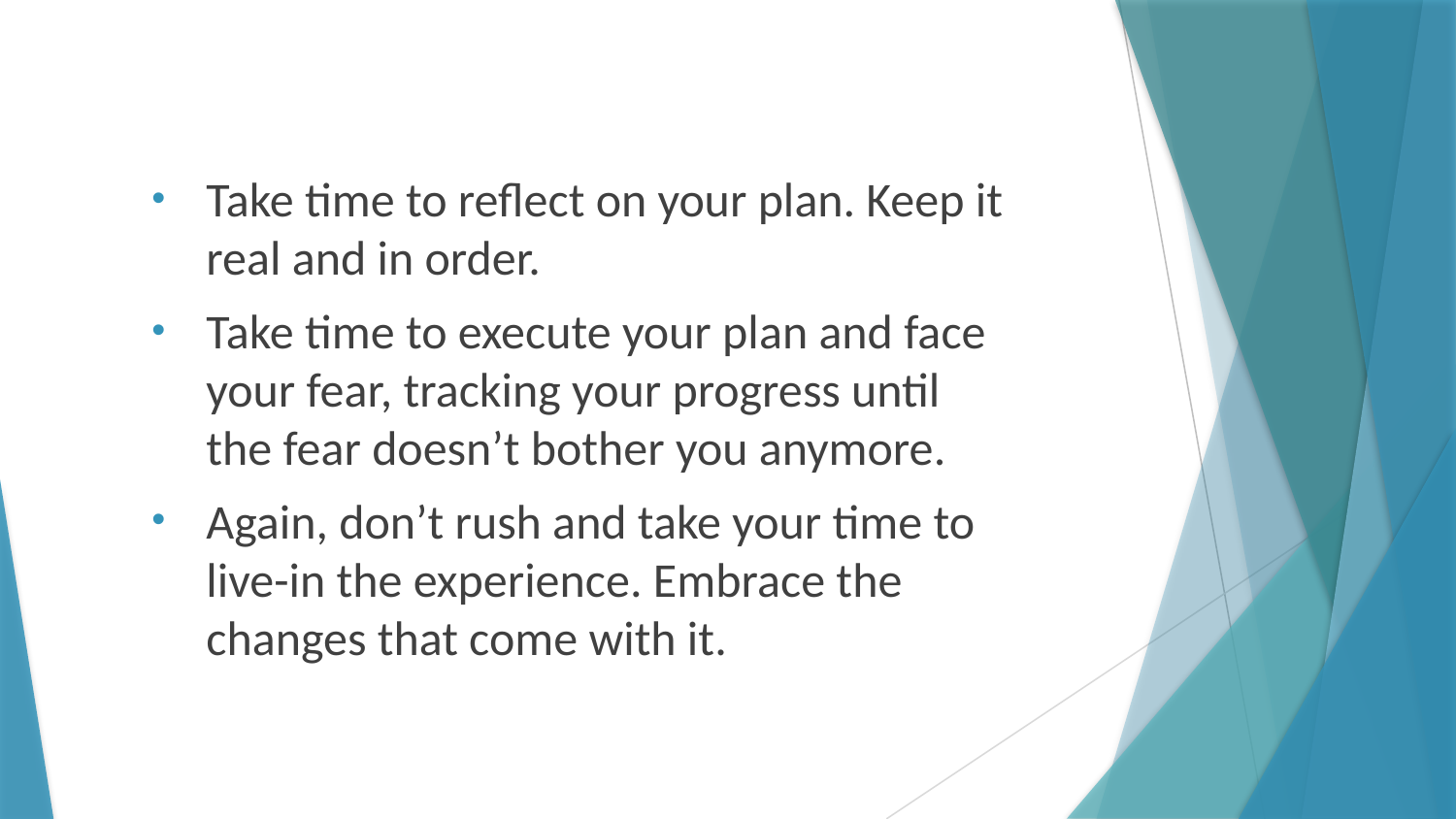

Take time to reflect on your plan. Keep it real and in order.
Take time to execute your plan and face your fear, tracking your progress until the fear doesn’t bother you anymore.
Again, don’t rush and take your time to live-in the experience. Embrace the changes that come with it.